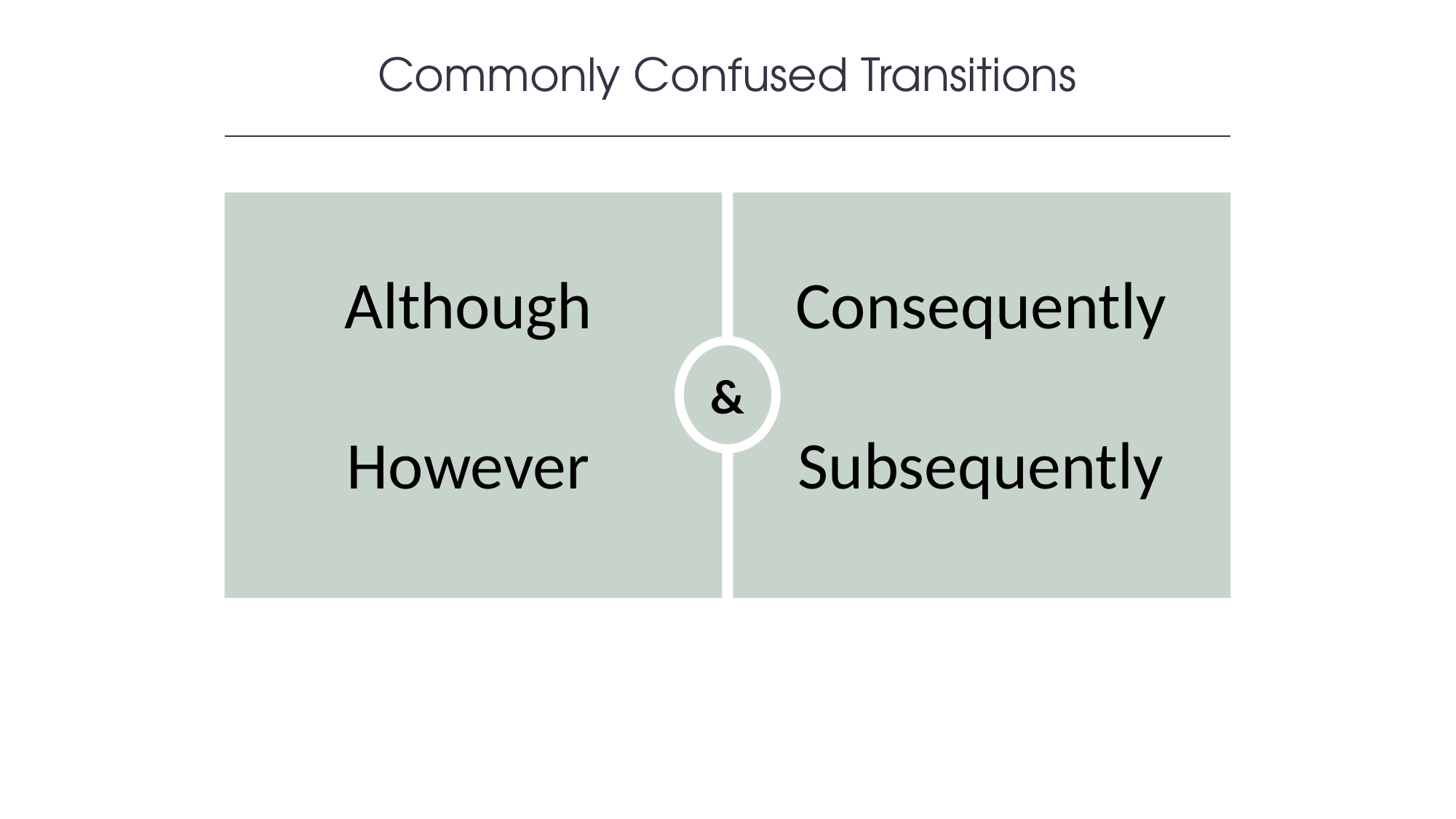

Commonly Confused Transitions
HAWKES LEARNING

&
Although

However
Consequently

Subsequently